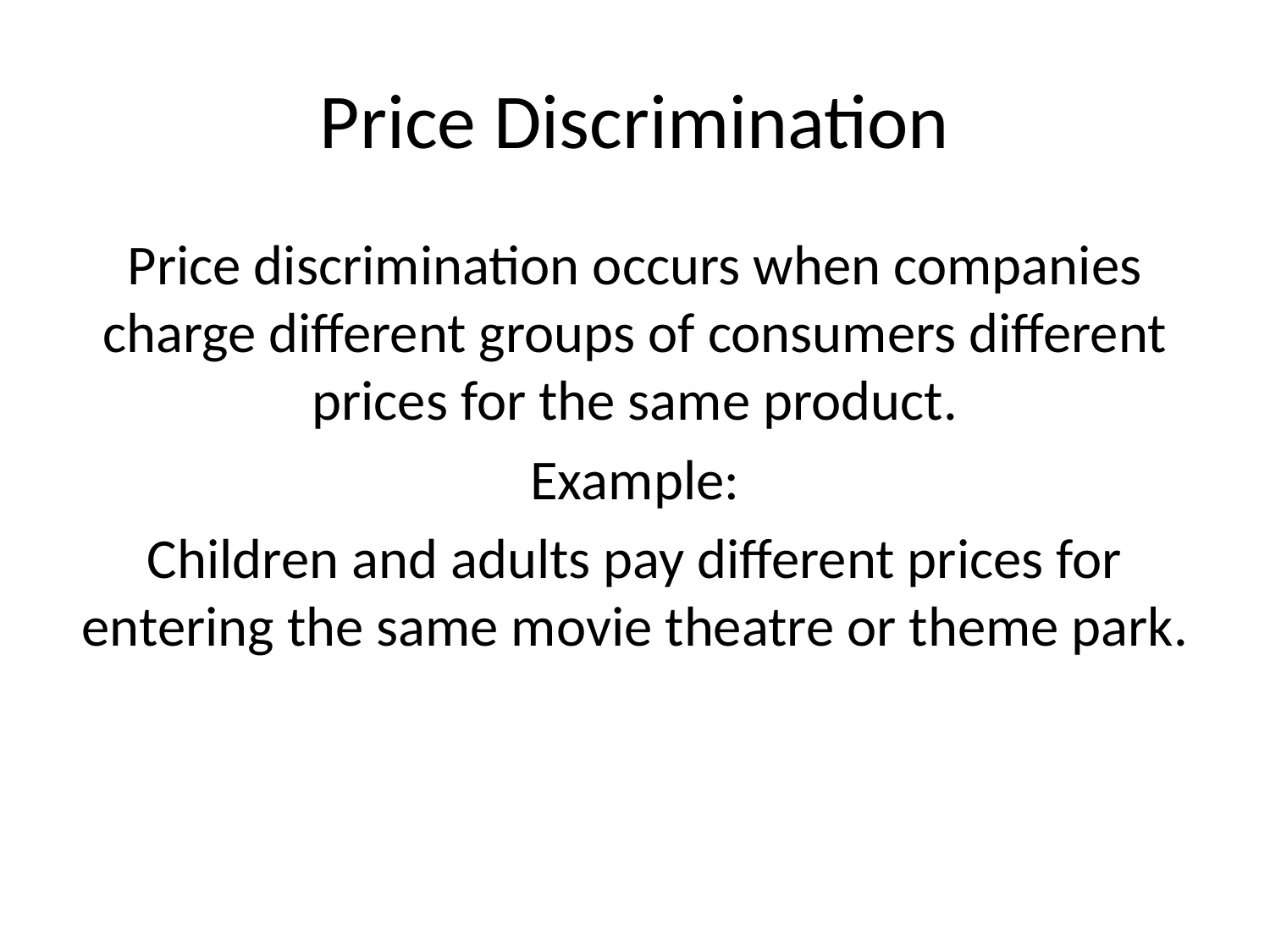

# Price Discrimination
Price discrimination occurs when companies charge different groups of consumers different prices for the same product.
Example:
Children and adults pay different prices for entering the same movie theatre or theme park.